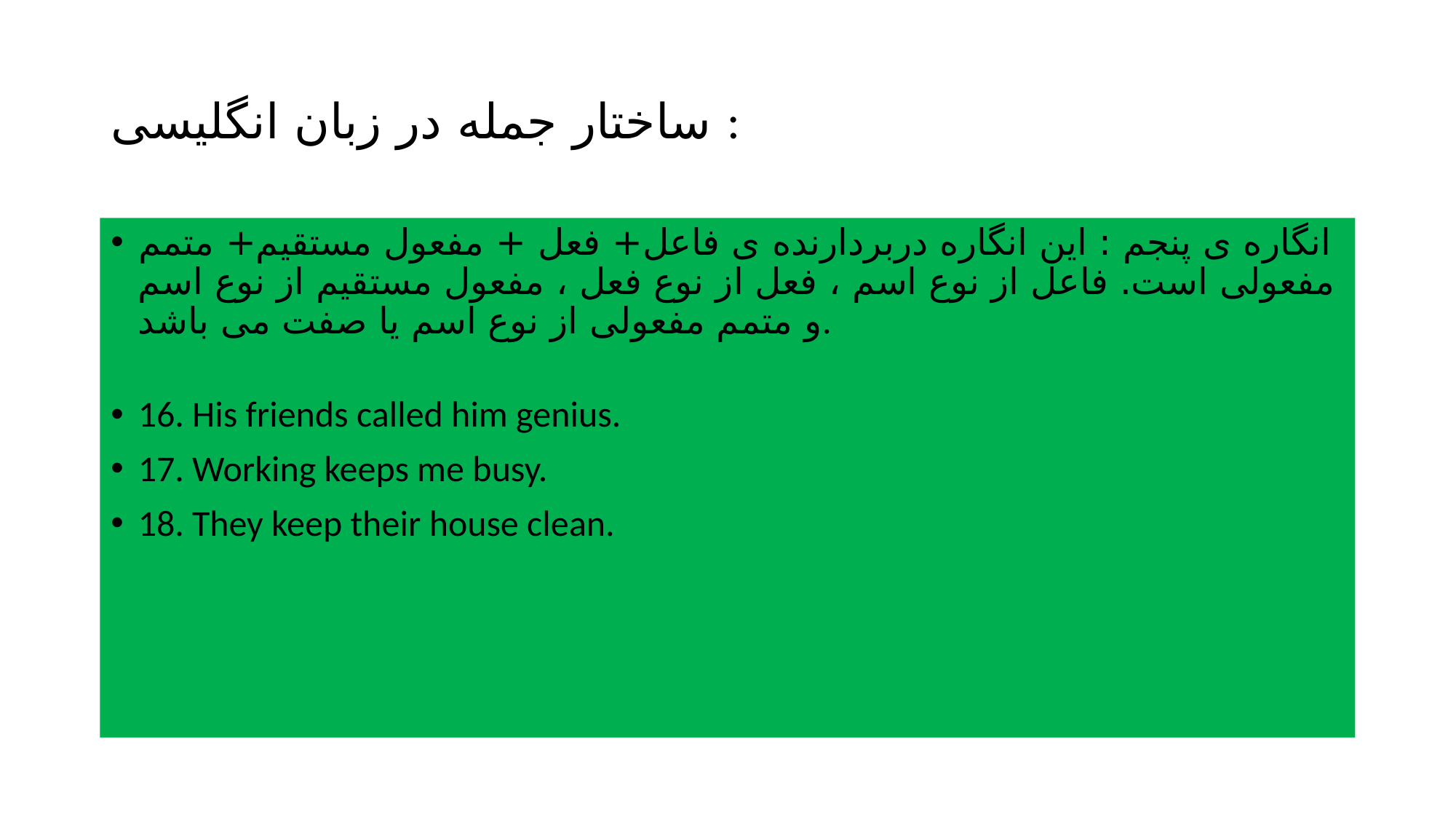

# ساختار جمله در زبان انگلیسی :
انگاره ی پنجم : این انگاره دربردارنده ی فاعل+ فعل + مفعول مستقیم+ متمم مفعولی است. فاعل از نوع اسم ، فعل از نوع فعل ، مفعول مستقیم از نوع اسم و متمم مفعولی از نوع اسم یا صفت می باشد.
16. His friends called him genius.
17. Working keeps me busy.
18. They keep their house clean.